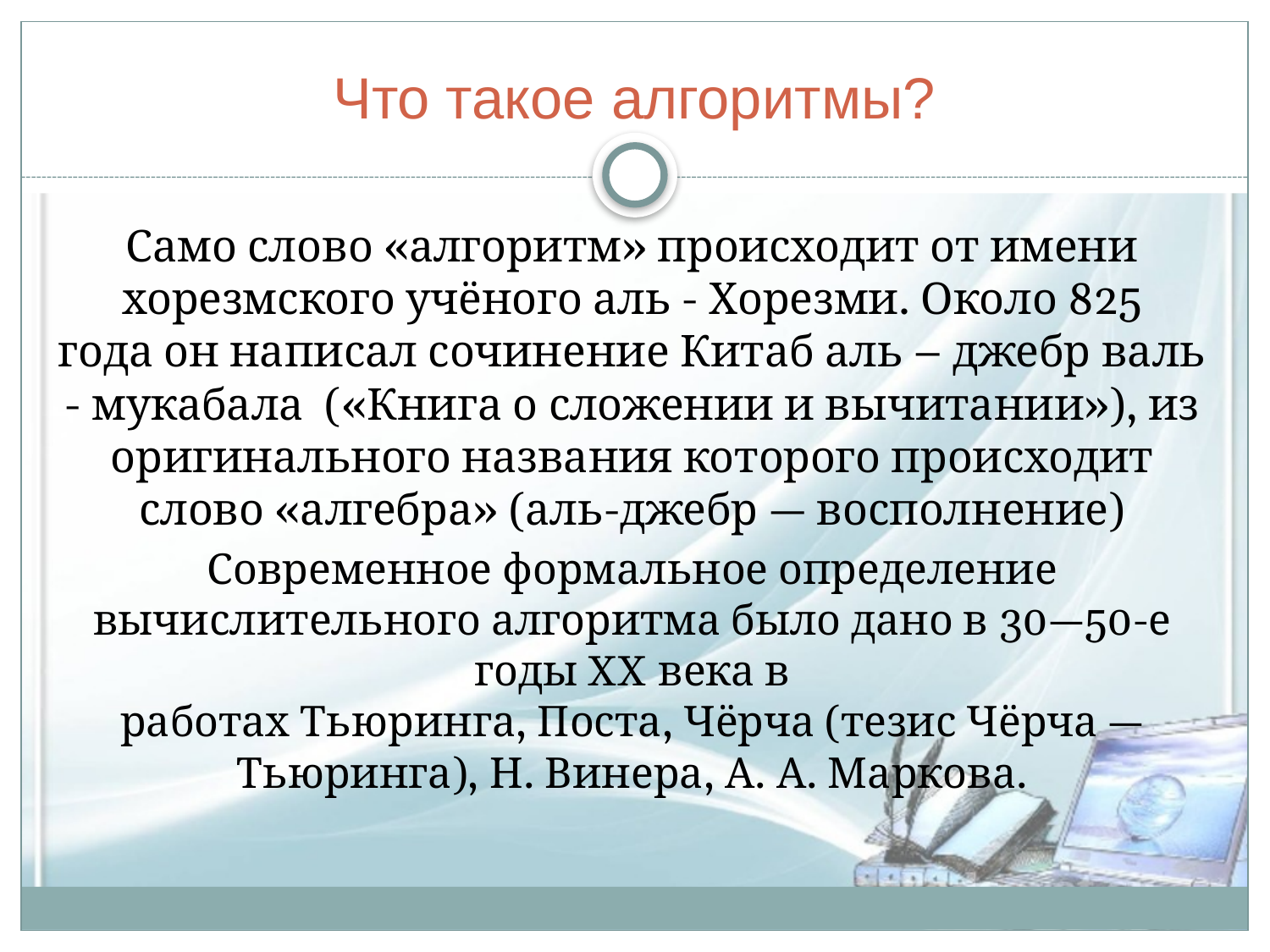

# Что такое алгоритмы?
Само слово «алгоритм» происходит от имени хорезмского учёного аль - Хорезми. Около 825 года он написал сочинение Китаб аль – джебр валь - мукабала  («Книга о сложении и вычитании»), из оригинального названия которого происходит слово «алгебра» (аль-джебр — восполнение)
Современное формальное определение вычислительного алгоритма было дано в 30—50-е годы XX века в работах Тьюринга, Поста, Чёрча (тезис Чёрча — Тьюринга), Н. Винера, А. А. Маркова.